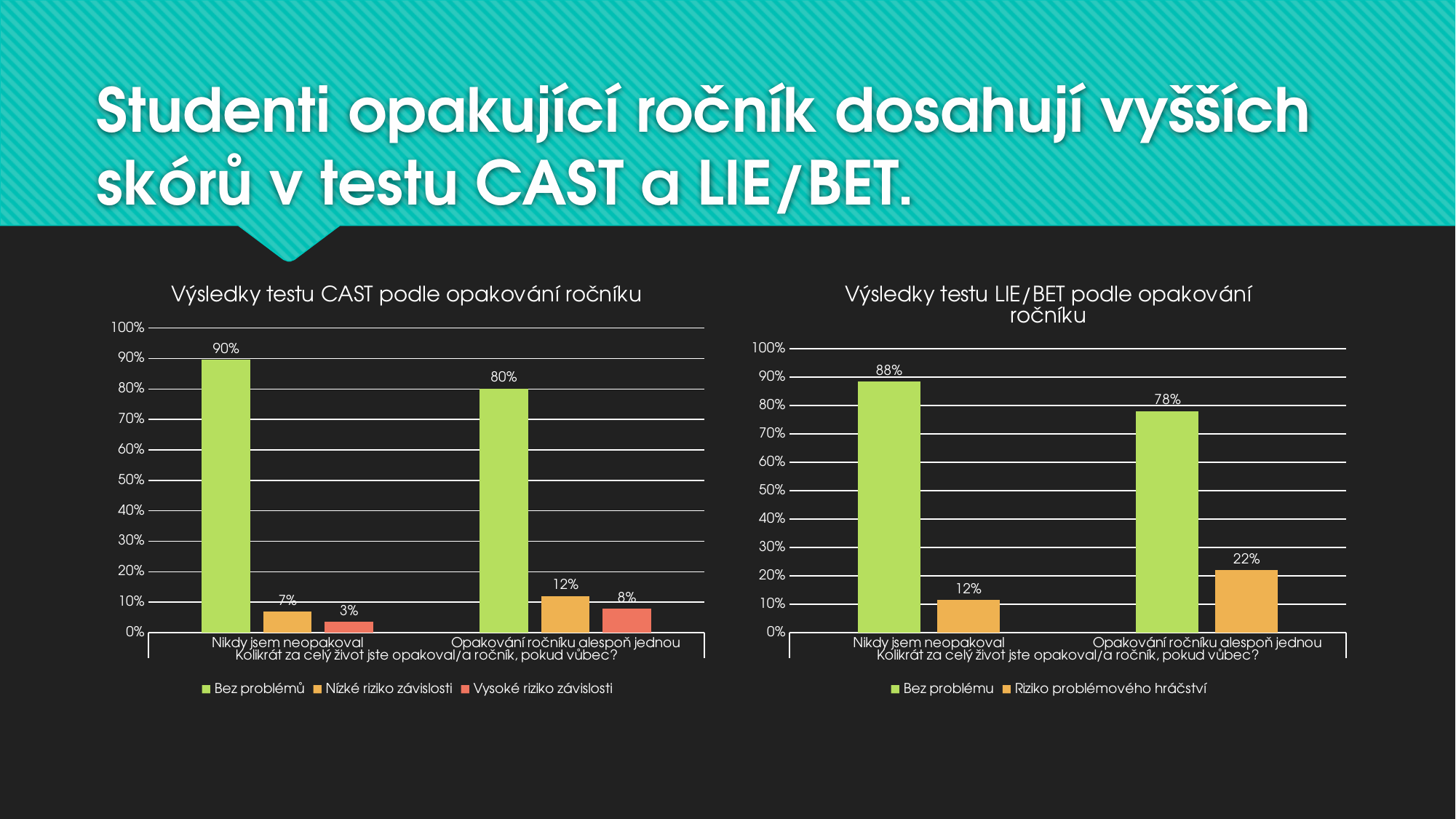

# Studenti opakující ročník dosahují vyšších skórů v testu CAST a LIE/BET.

### Chart: Výsledky testu CAST podle opakování ročníku

| Category | Bez problémů | Nízké riziko závislosti | Vysoké riziko závislosti |
|---|---|---|---|
| Nikdy jsem neopakoval | 0.895920193340571 | 0.069196987199866 | 0.0348828194595633 |
| Opakování ročníku alespoň jednou | 0.801620891181809 | 0.120489082368829 | 0.0778900264493625 |

### Chart: Výsledky testu LIE/BET podle opakování ročníku

| Category | Bez problému | Riziko problémového hráčství |
|---|---|---|
| Nikdy jsem neopakoval | 0.884208409777692 | 0.115791590222308 |
| Opakování ročníku alespoň jednou | 0.779931736472249 | 0.220068263527751 |